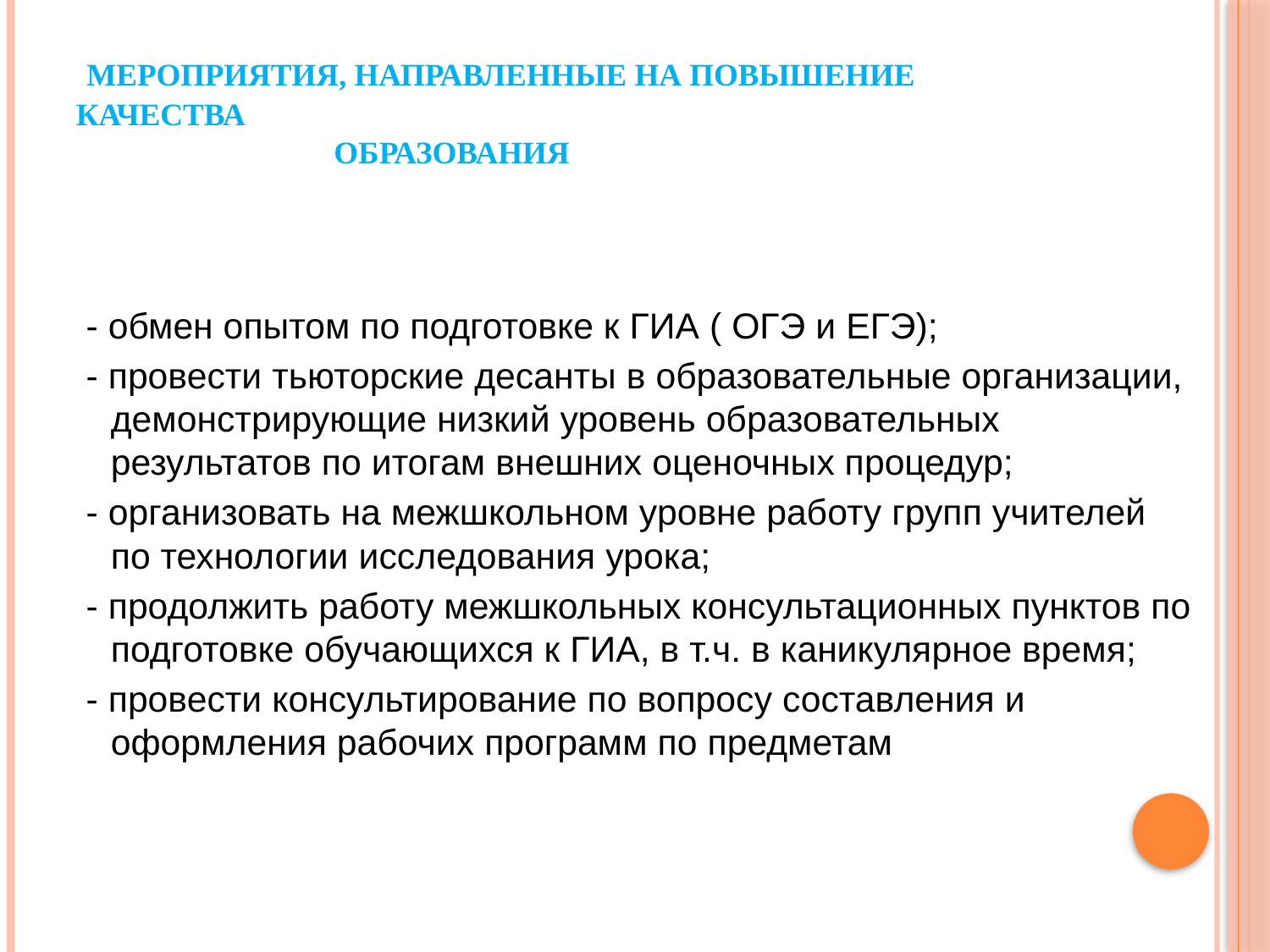

# мероприятия, направленные на повышение качества образования

 - обмен опытом по подготовке к ГИА ( ОГЭ и ЕГЭ);
 - провести тьюторские десанты в образовательные организации, демонстрирующие низкий уровень образовательных результатов по итогам внешних оценочных процедур;
 - организовать на межшкольном уровне работу групп учителей по технологии исследования урока;
 - продолжить работу межшкольных консультационных пунктов по подготовке обучающихся к ГИА, в т.ч. в каникулярное время;
 - провести консультирование по вопросу составления и оформления рабочих программ по предметам